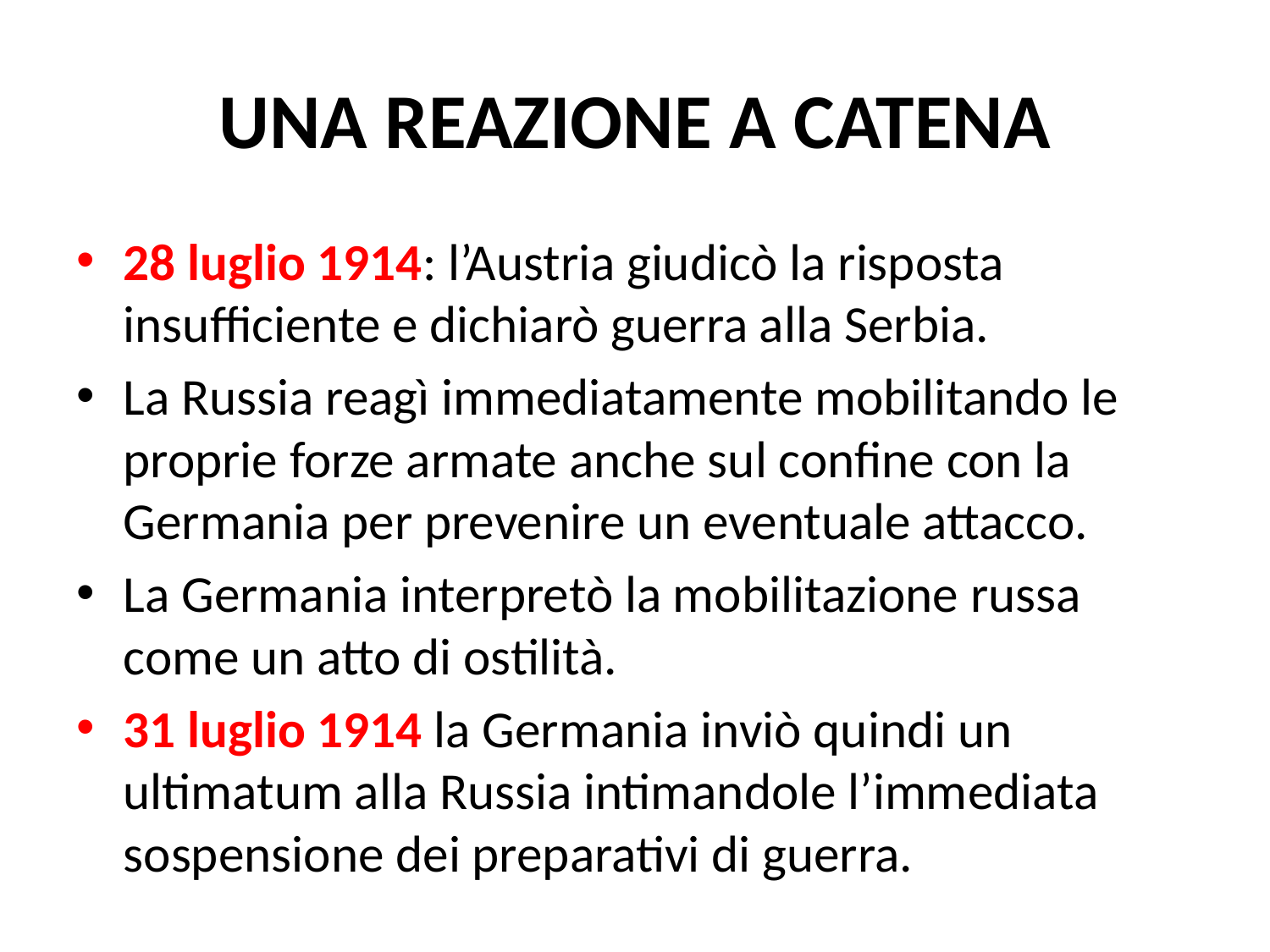

# UNA REAZIONE A CATENA
28 luglio 1914: l’Austria giudicò la risposta insufficiente e dichiarò guerra alla Serbia.
La Russia reagì immediatamente mobilitando le proprie forze armate anche sul confine con la Germania per prevenire un eventuale attacco.
La Germania interpretò la mobilitazione russa come un atto di ostilità.
31 luglio 1914 la Germania inviò quindi un ultimatum alla Russia intimandole l’immediata sospensione dei preparativi di guerra.